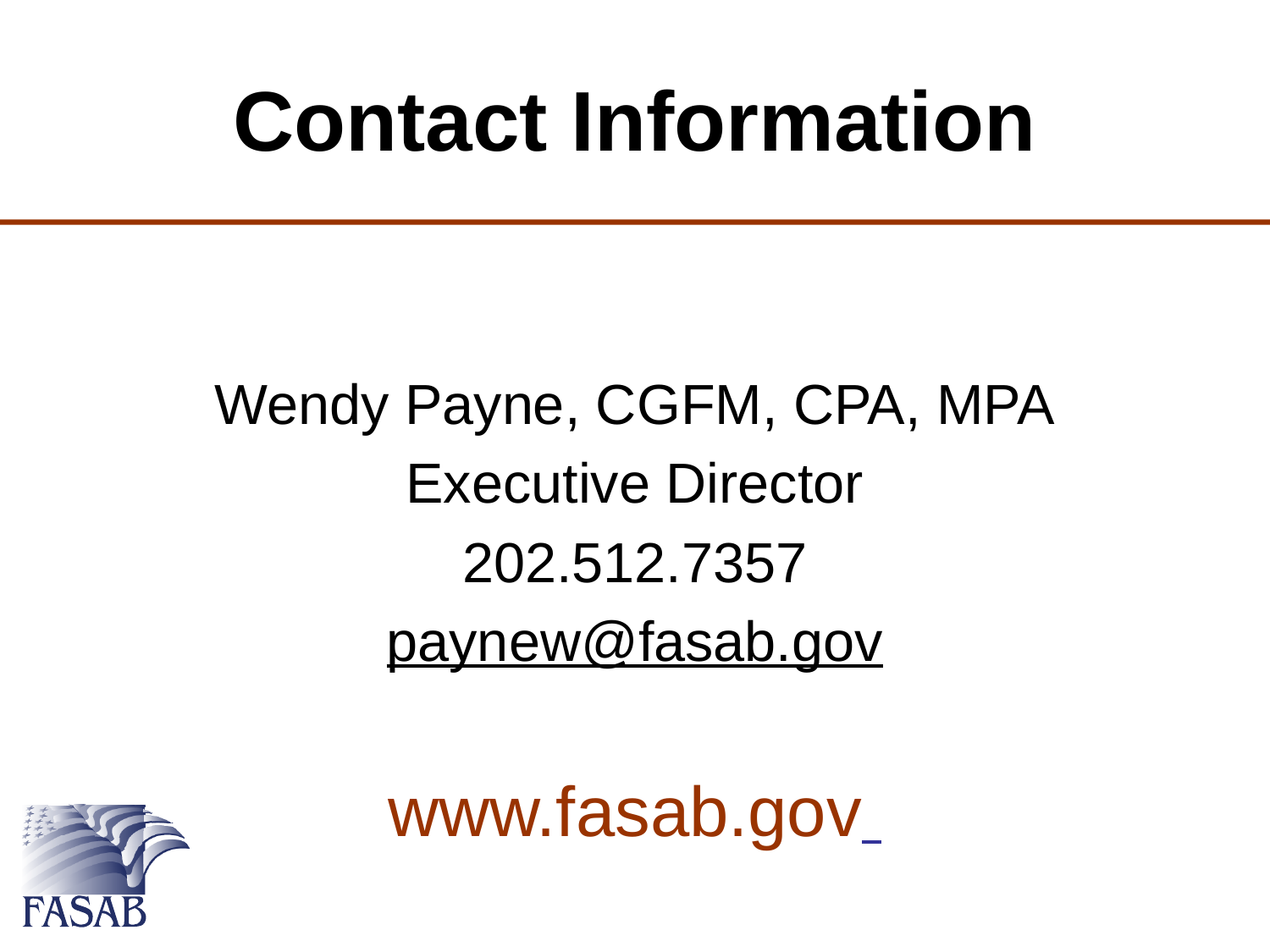

# Contact Information

Wendy Payne, CGFM, CPA, MPA
Executive Director
202.512.7357
paynew@fasab.gov

www.fasab.gov